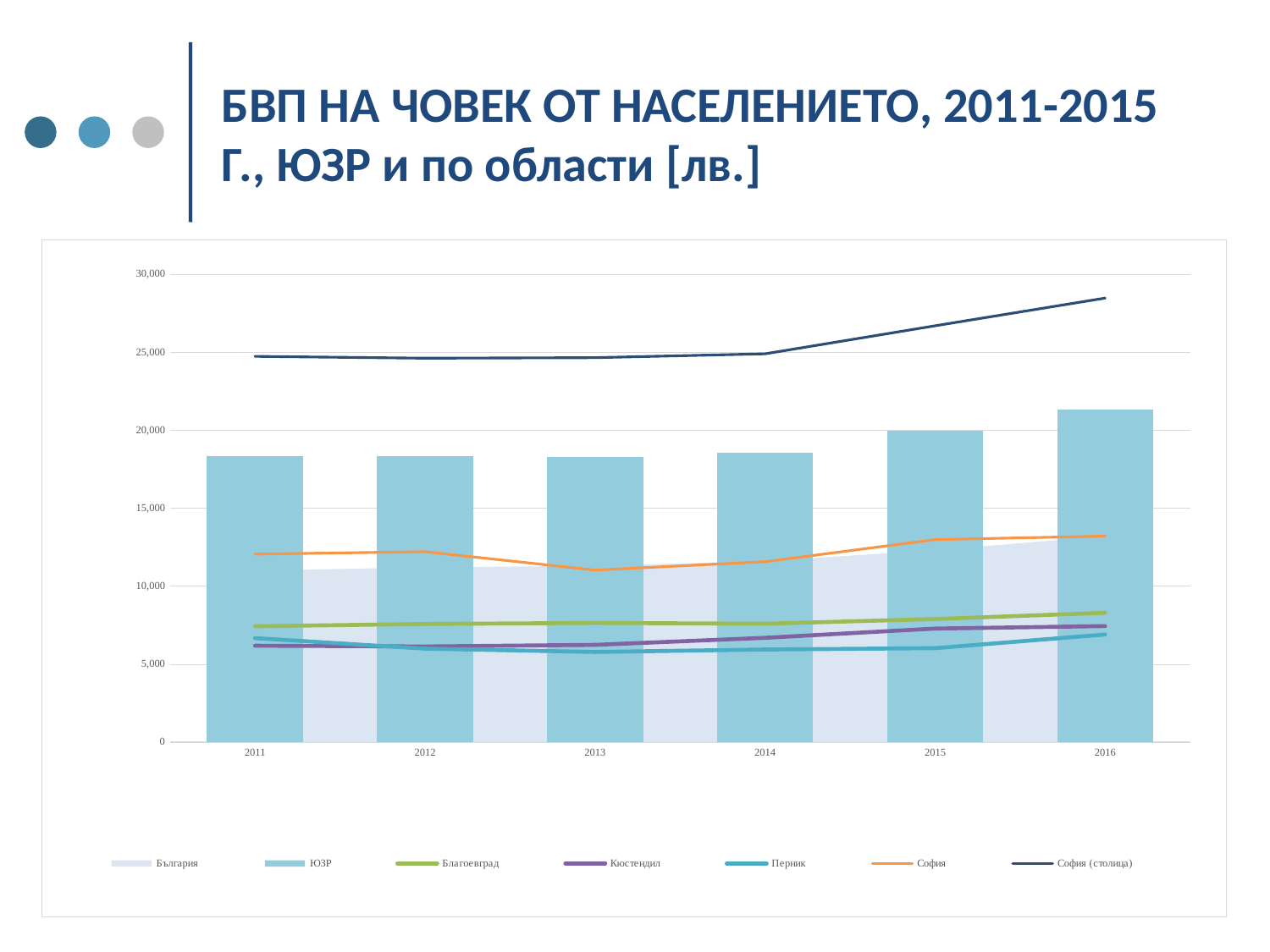

# БВП НА ЧОВЕК ОТ НАСЕЛЕНИЕТО, 2011-2015 Г., ЮЗР и по области [лв.]

### Chart

| Category | България | ЮЗР | Благоевград | Кюстендил | Перник | София | София (столица) |
|---|---|---|---|---|---|---|---|
| 2011 | 11000.0 | 18333.0 | 7425.0 | 6178.0 | 6664.0 | 12048.0 | 24726.0 |
| 2012 | 11200.0 | 18309.0 | 7574.0 | 6130.0 | 5990.0 | 12205.0 | 24608.0 |
| 2013 | 11300.0 | 18258.0 | 7641.0 | 6234.0 | 5778.0 | 11025.0 | 24642.0 |
| 2014 | 11600.0 | 18566.0 | 7589.0 | 6683.0 | 5936.0 | 11563.0 | 24890.0 |
| 2015 | 12300.0 | 19984.0 | 7889.0 | 7274.0 | 6021.0 | 12983.0 | 26690.0 |
| 2016 | 13200.0 | 21293.0 | 8290.0 | 7440.0 | 6895.0 | 13203.0 | 28465.0 |